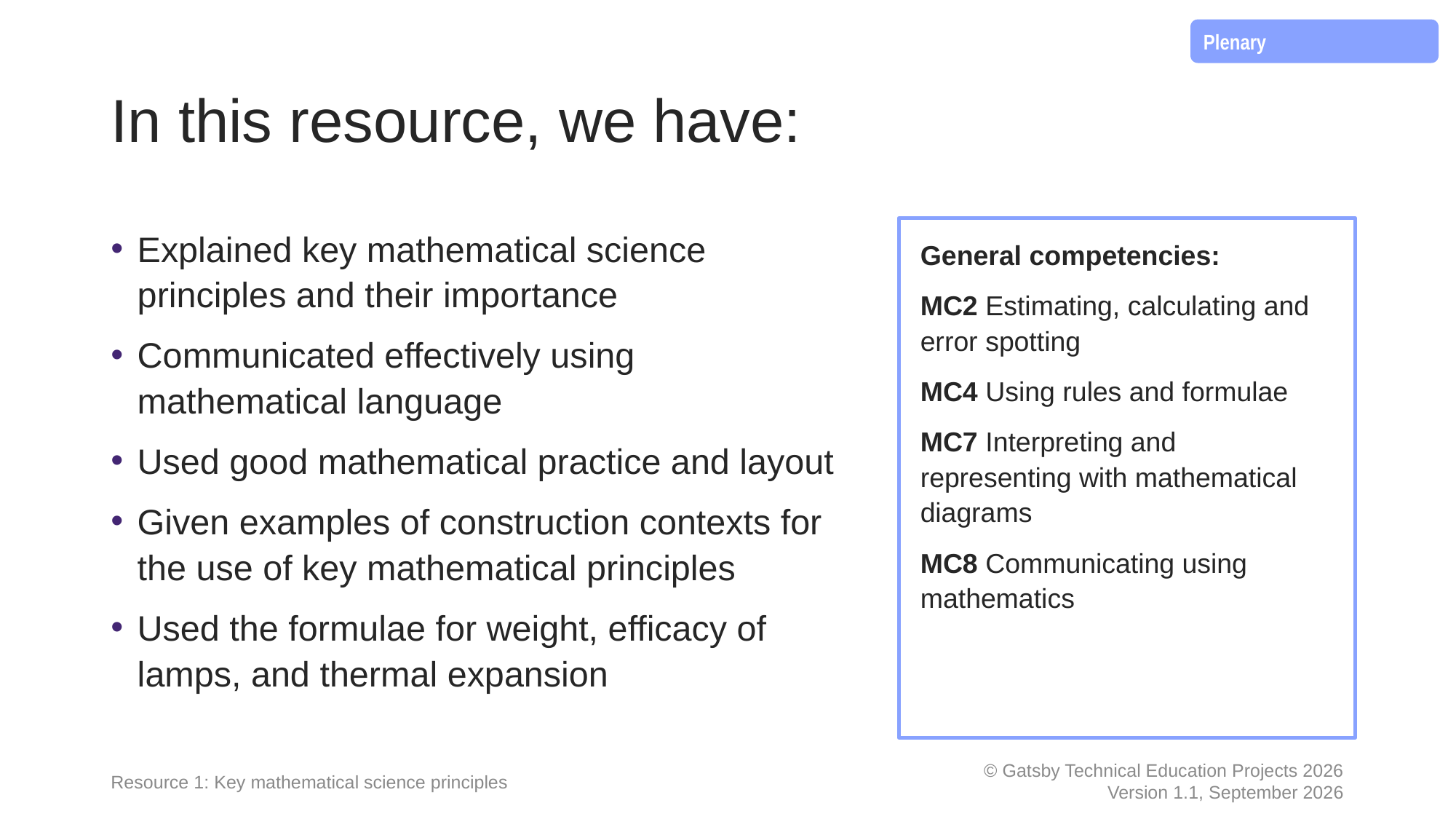

Plenary
# In this resource, we have:
Explained key mathematical science principles and their importance
Communicated effectively using mathematical language
Used good mathematical practice and layout
Given examples of construction contexts for the use of key mathematical principles
Used the formulae for weight, efficacy of lamps, and thermal expansion
General competencies:
MC2 Estimating, calculating and error spotting
MC4 Using rules and formulae
MC7 Interpreting and representing with mathematical diagrams
MC8 Communicating using mathematics
Resource 1: Key mathematical science principles